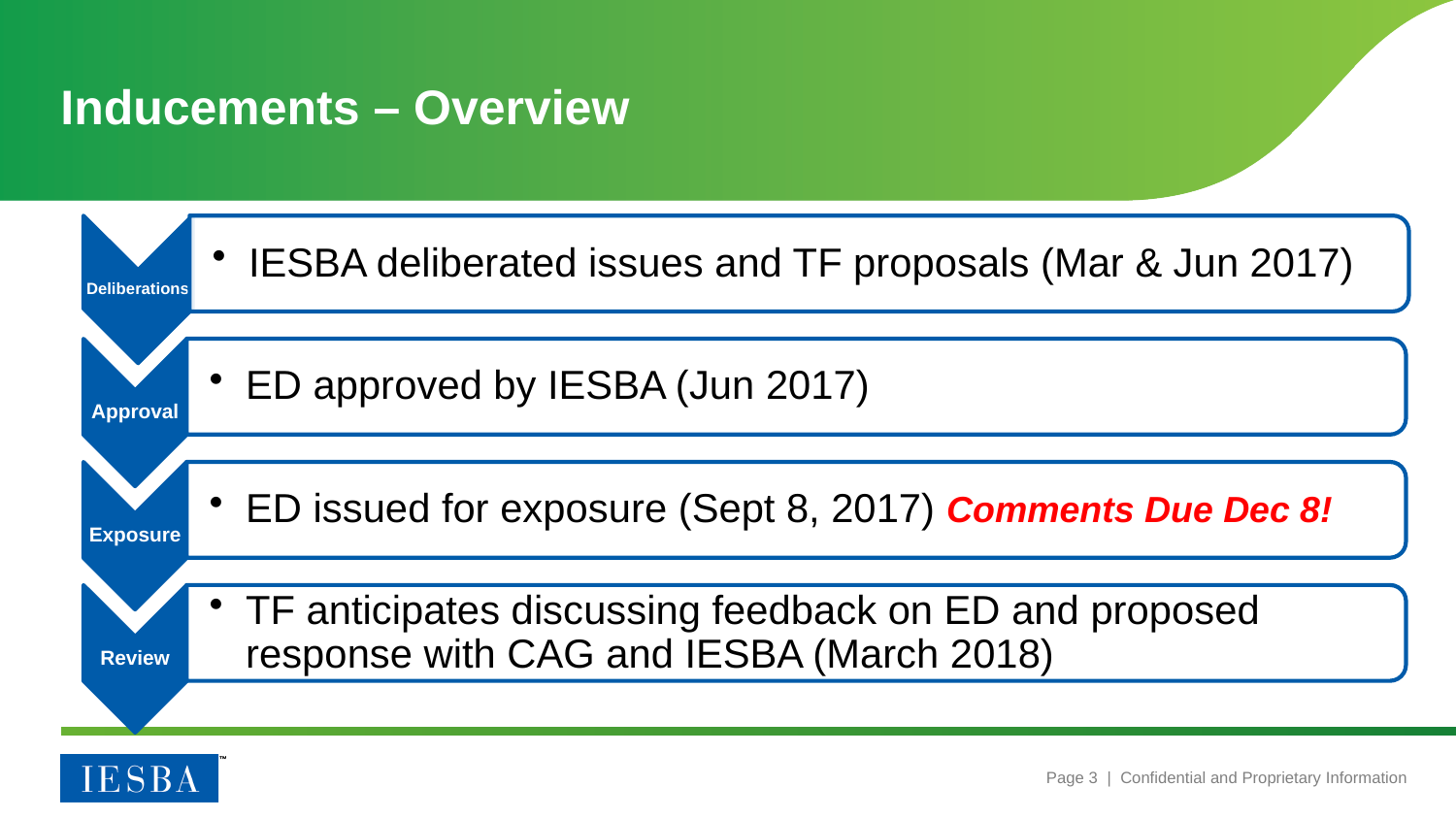

# Inducements – Overview
Deliberations
IESBA deliberated issues and TF proposals (Mar & Jun 2017)
Approval
ED approved by IESBA (Jun 2017)
Exposure
ED issued for exposure (Sept 8, 2017) Comments Due Dec 8!
Review
TF anticipates discussing feedback on ED and proposed response with CAG and IESBA (March 2018)